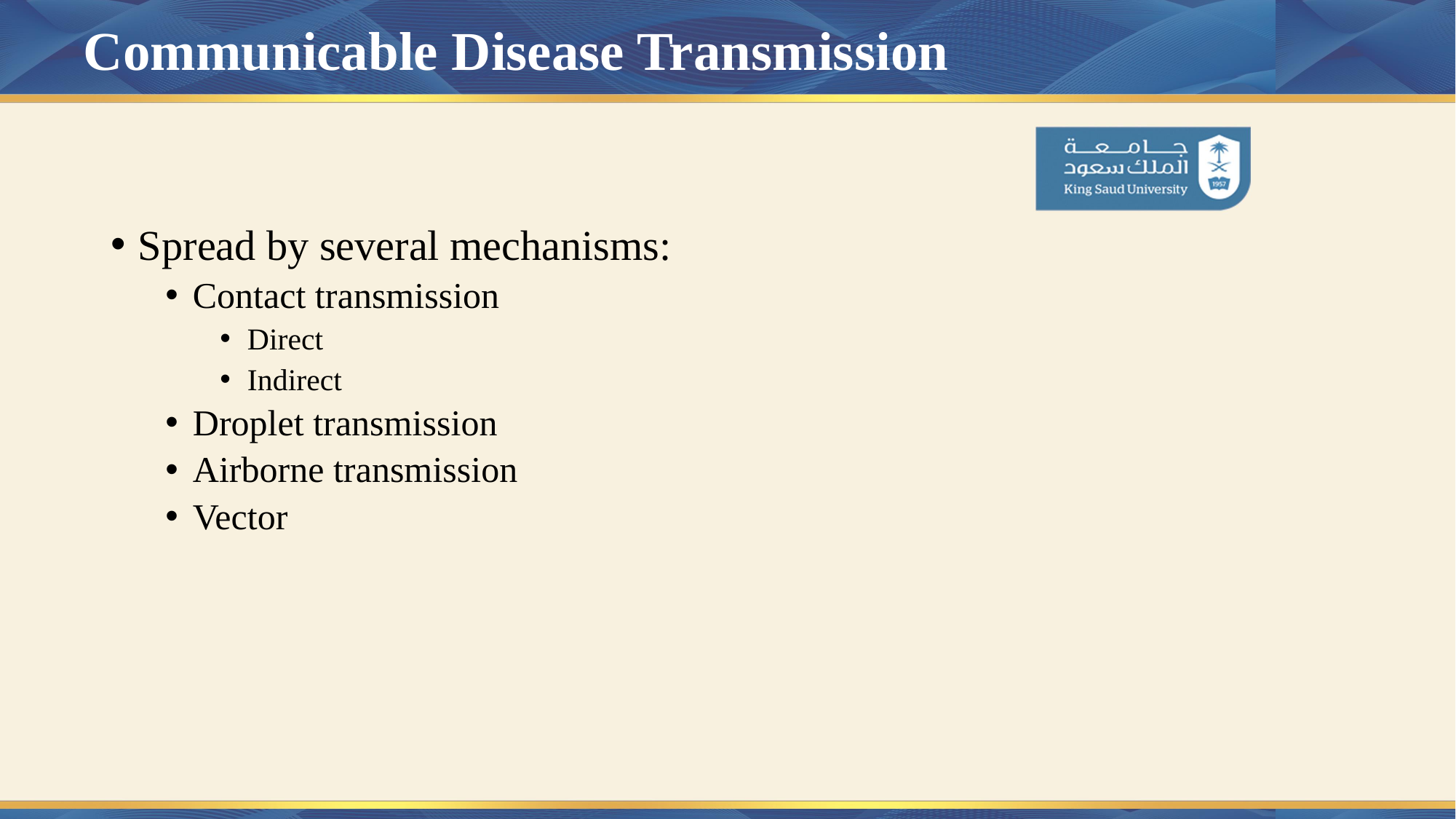

# Communicable Disease Transmission
Spread by several mechanisms:
Contact transmission
Direct
Indirect
Droplet transmission
Airborne transmission
Vector